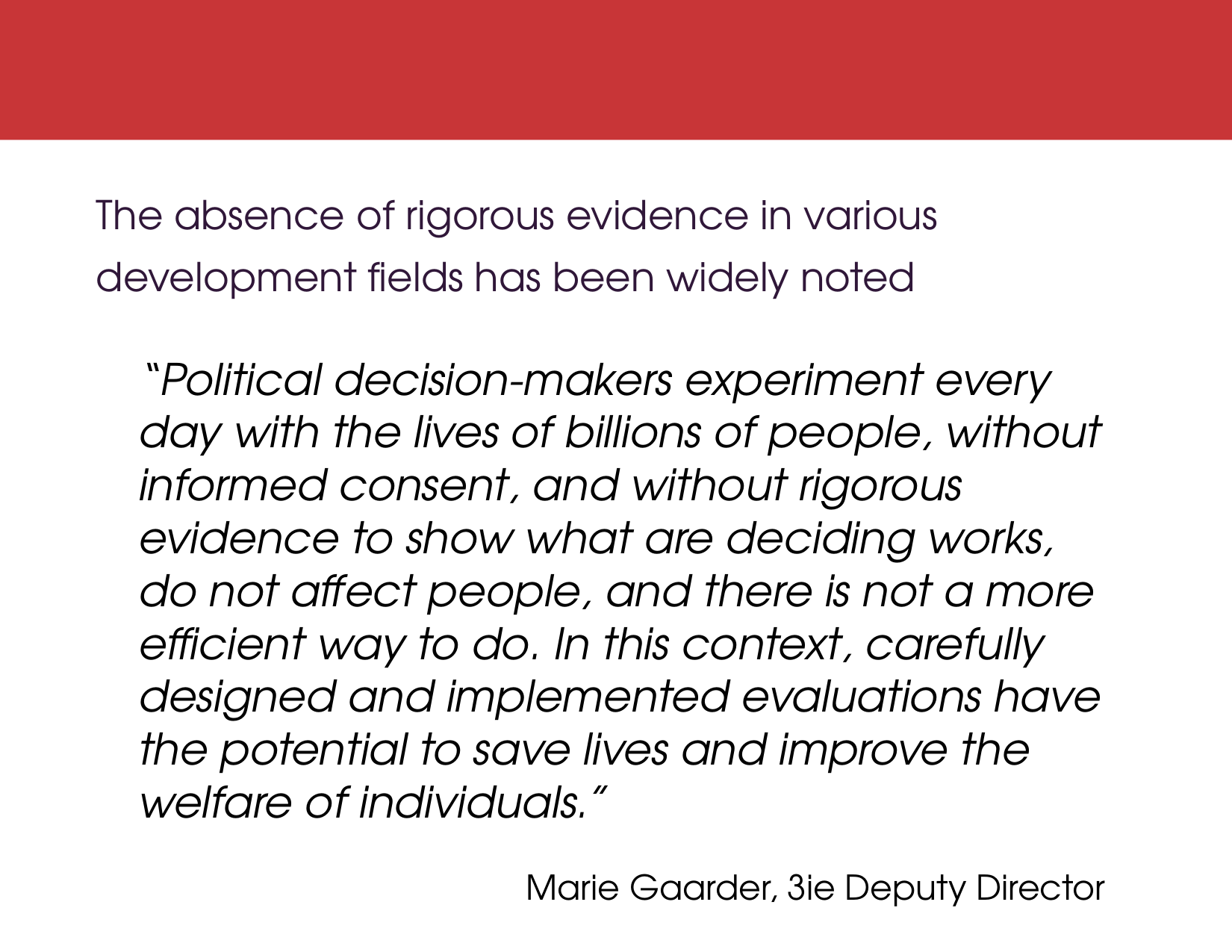

The absence of rigorous evidence in various development fields has been widely noted
“Political decision-makers experiment every day with the lives of billions of people, without informed consent, and without rigorous evidence to show what are deciding works, do not affect people, and there is not a more efficient way to do. In this context, carefully designed and implemented evaluations have the potential to save lives and improve the welfare of individuals.”

Marie Gaarder, 3ie Deputy Director